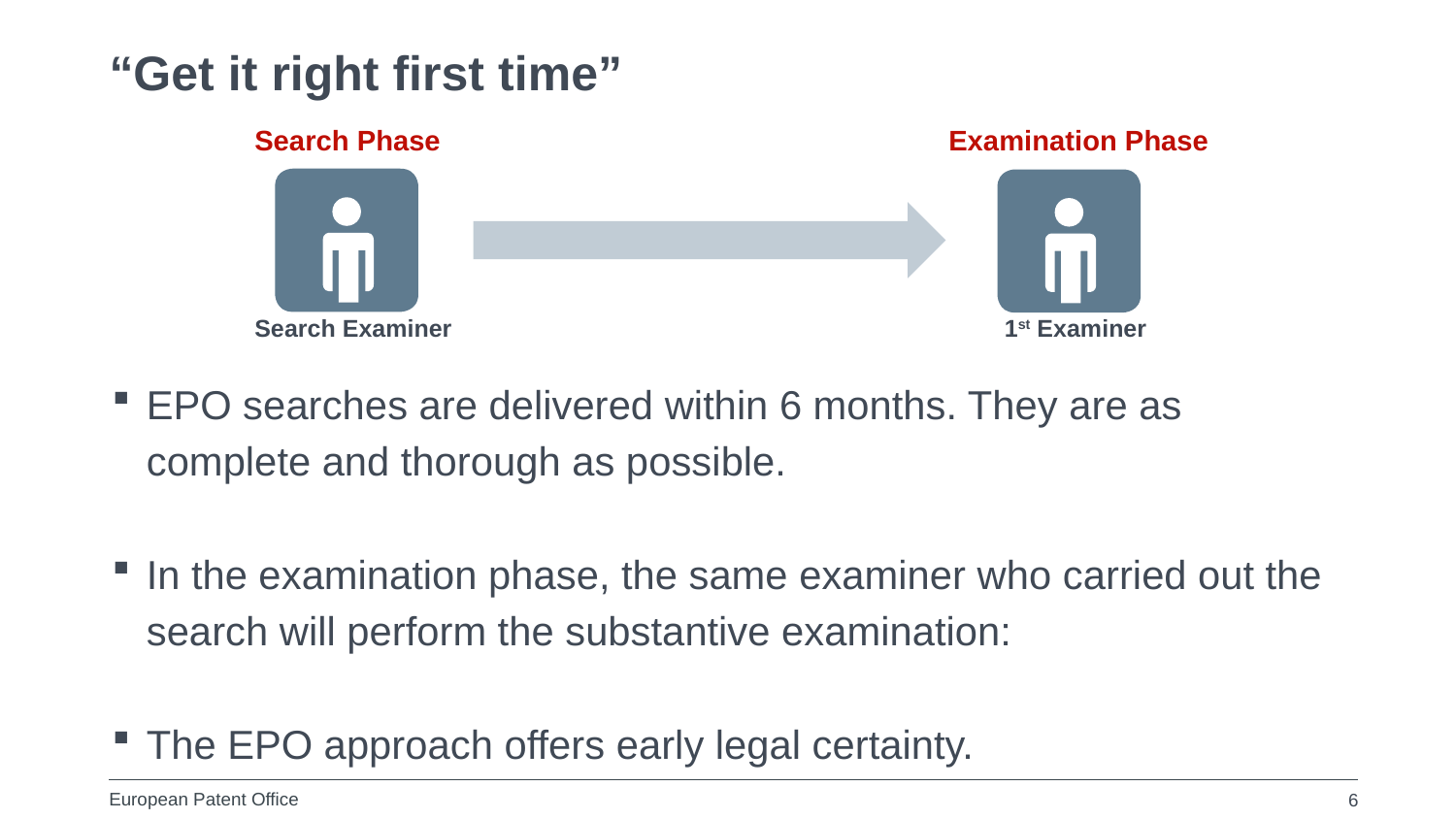

# “Get it right first time”
Search Phase
Examination Phase

Search Examiner
1st Examiner
EPO searches are delivered within 6 months. They are as complete and thorough as possible.

In the examination phase, the same examiner who carried out the search will perform the substantive examination:

The EPO approach offers early legal certainty.

6